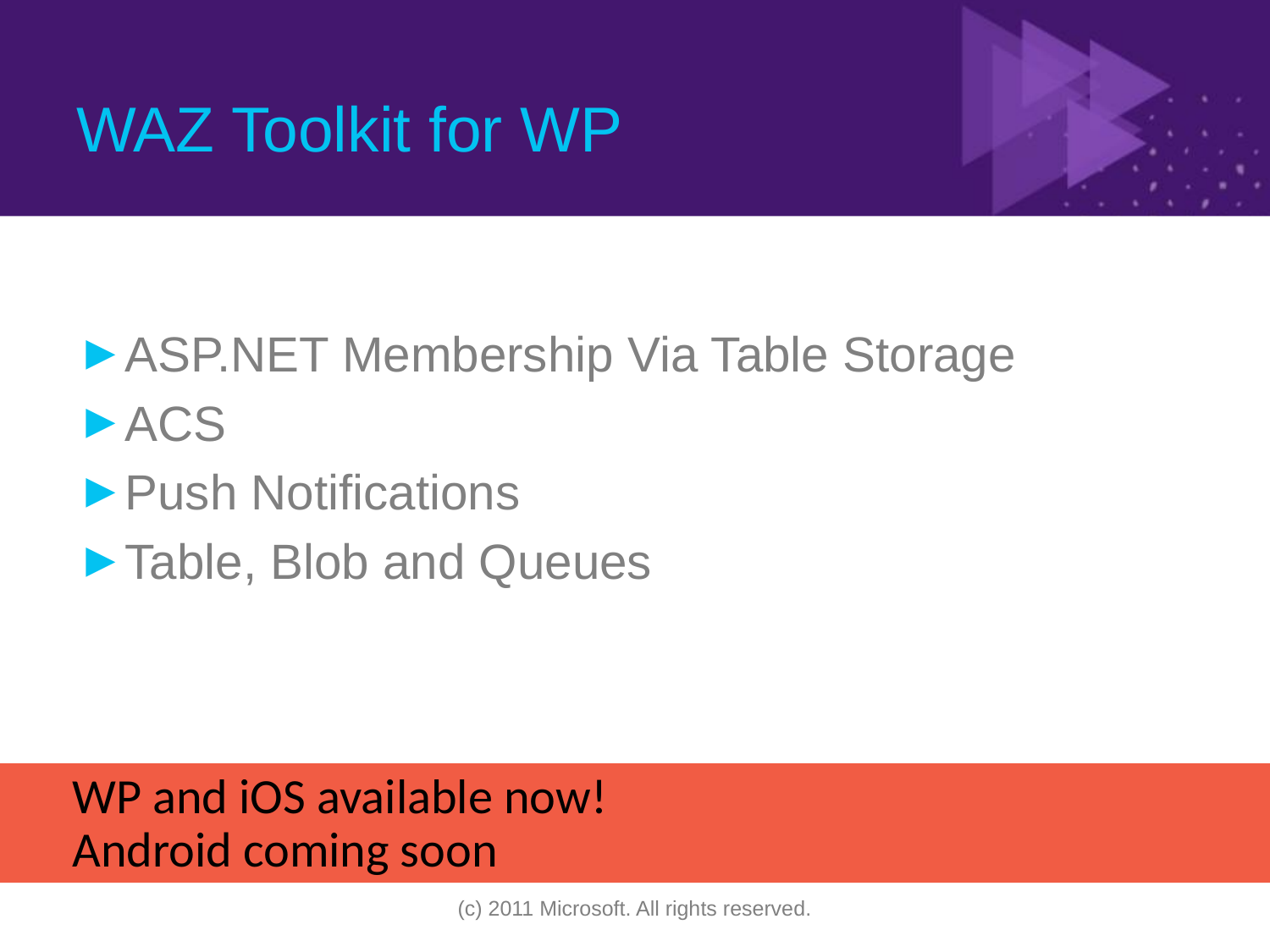

# WAZ Toolkit for WP
ASP.NET Membership Via Table Storage
ACS
Push Notifications
Table, Blob and Queues
WP and iOS available now!
Android coming soon
(c) 2011 Microsoft. All rights reserved.